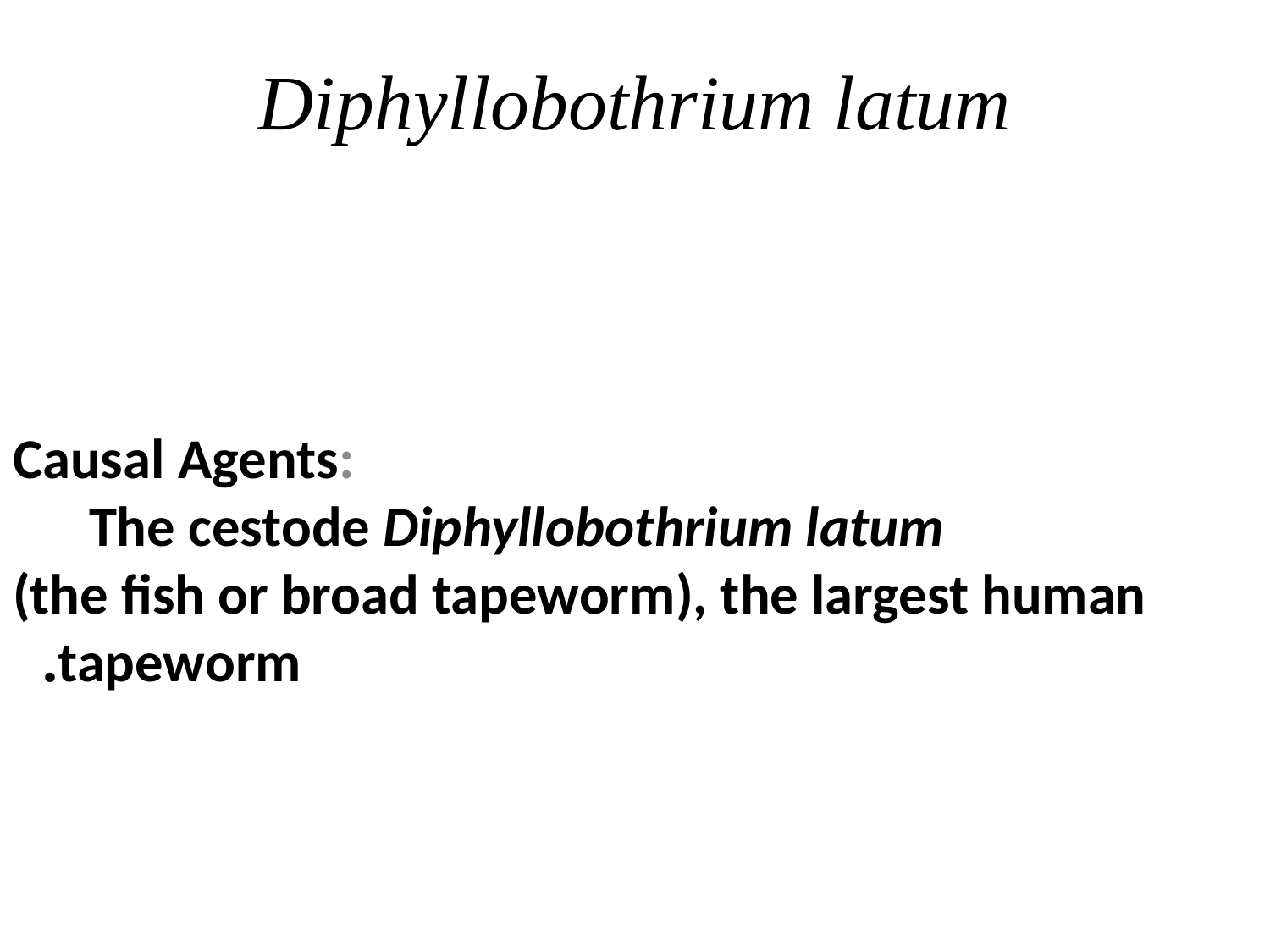

# Diphyllobothrium latum

Causal Agents:
      The cestode Diphyllobothrium latum                       (the fish or broad tapeworm), the largest human tapeworm.